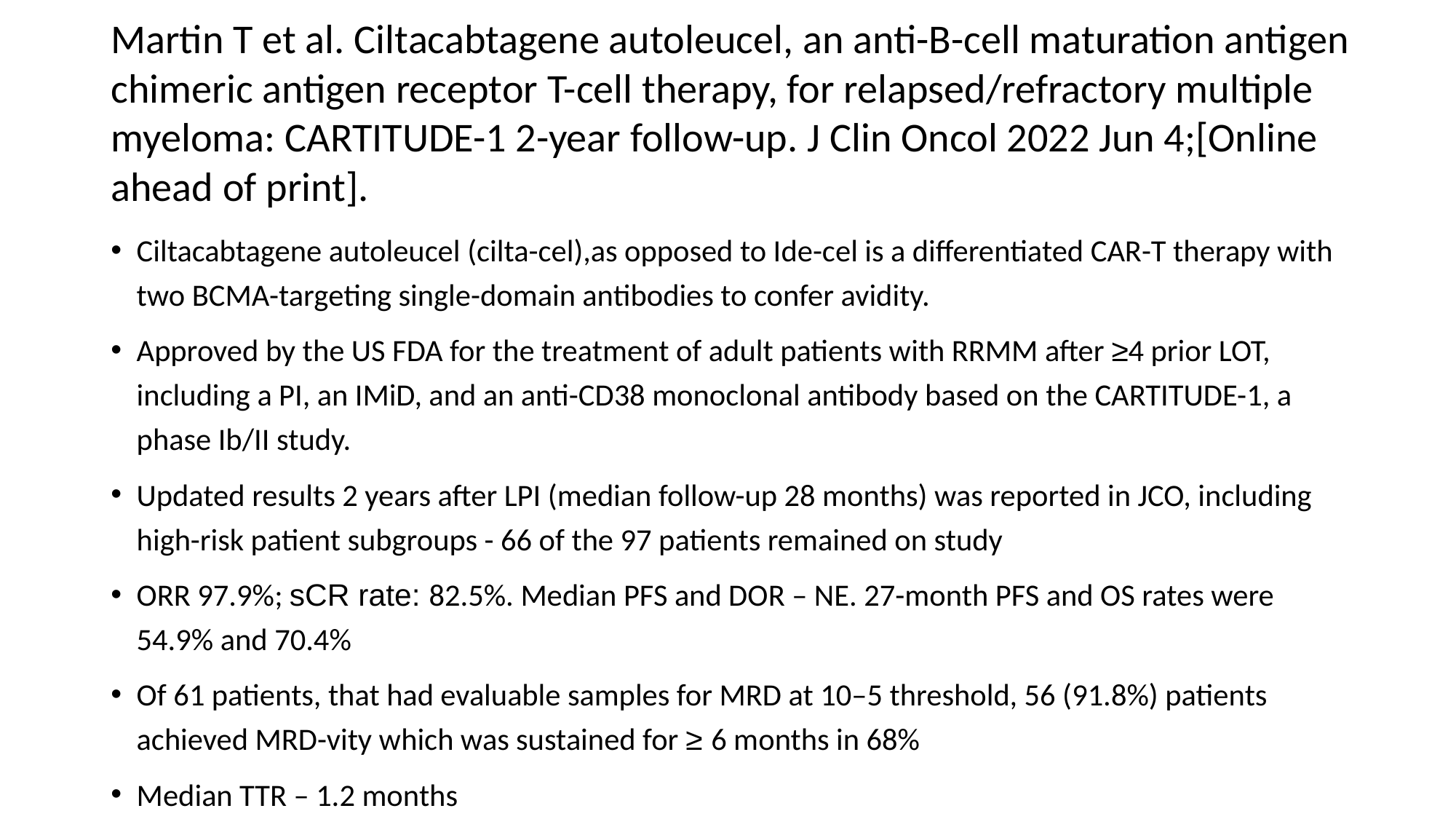

# Martin T et al. Ciltacabtagene autoleucel, an anti-B-cell maturation antigen chimeric antigen receptor T-cell therapy, for relapsed/refractory multiple myeloma: CARTITUDE-1 2-year follow-up. J Clin Oncol 2022 Jun 4;[Online ahead of print].
Ciltacabtagene autoleucel (cilta-cel),as opposed to Ide-cel is a differentiated CAR-T therapy with two BCMA-targeting single-domain antibodies to confer avidity.
Approved by the US FDA for the treatment of adult patients with RRMM after ≥4 prior LOT, including a PI, an IMiD, and an anti-CD38 monoclonal antibody based on the CARTITUDE-1, a phase Ib/II study.
Updated results 2 years after LPI (median follow-up 28 months) was reported in JCO, including high-risk patient subgroups - 66 of the 97 patients remained on study
ORR 97.9%; sCR rate: 82.5%. Median PFS and DOR – NE. 27-month PFS and OS rates were 54.9% and 70.4%
Of 61 patients, that had evaluable samples for MRD at 10–5 threshold, 56 (91.8%) patients achieved MRD-vity which was sustained for ≥ 6 months in 68%
Median TTR – 1.2 months